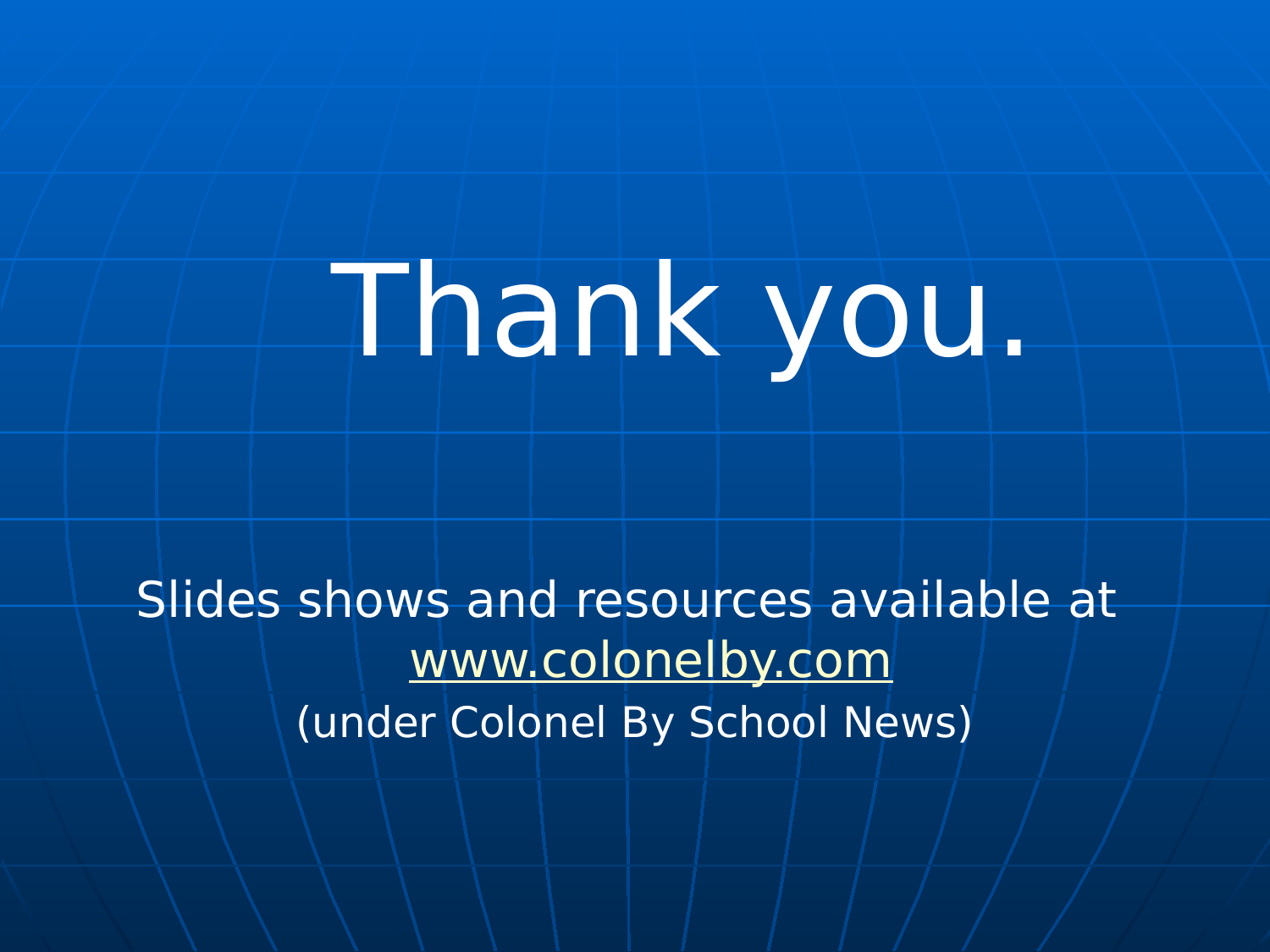

Thank you.

Slides shows and resources available at www.colonelby.com
(under Colonel By School News)